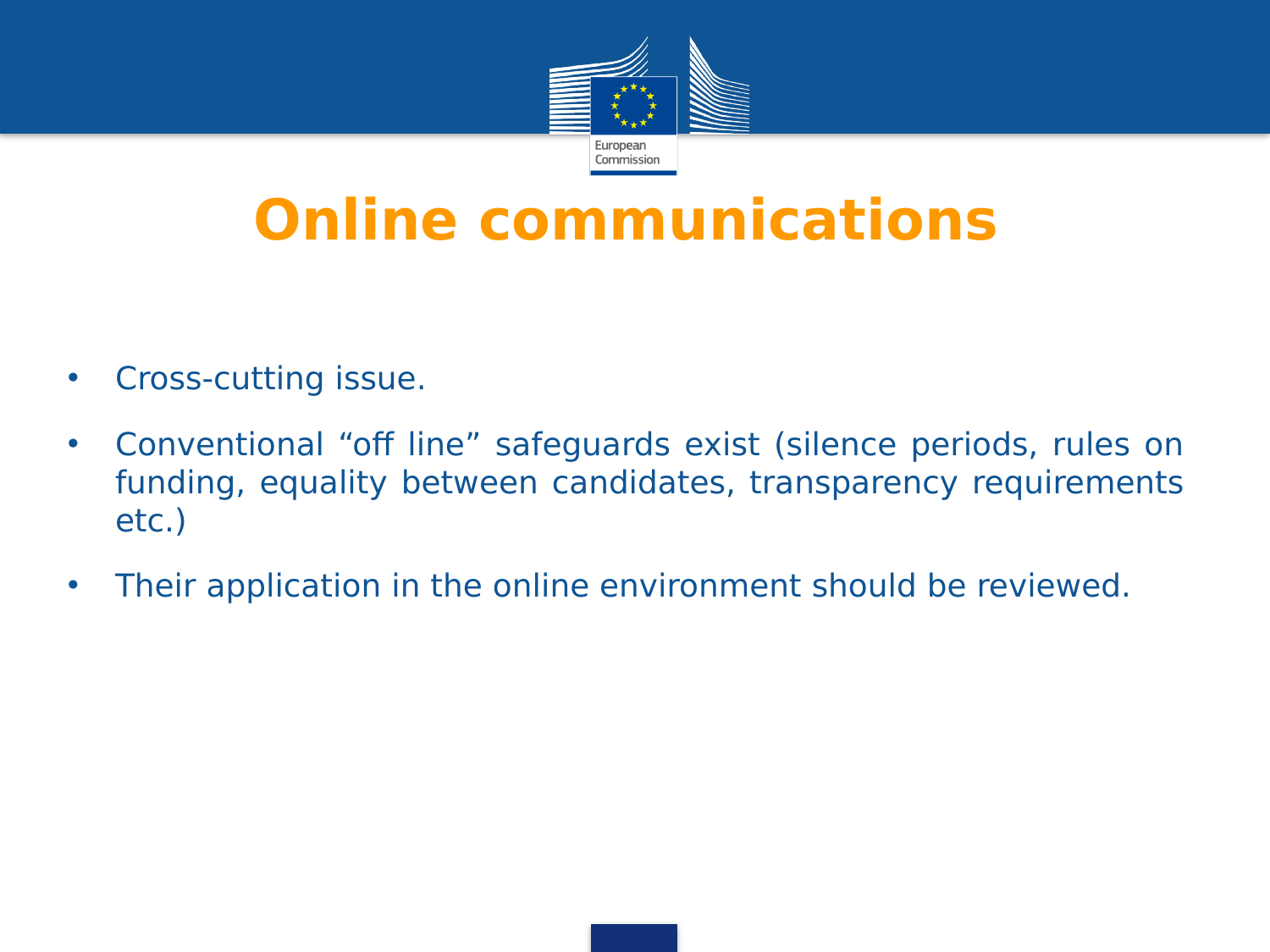

# Online communications

Cross-cutting issue.
Conventional “off line” safeguards exist (silence periods, rules on funding, equality between candidates, transparency requirements etc.)
Their application in the online environment should be reviewed.